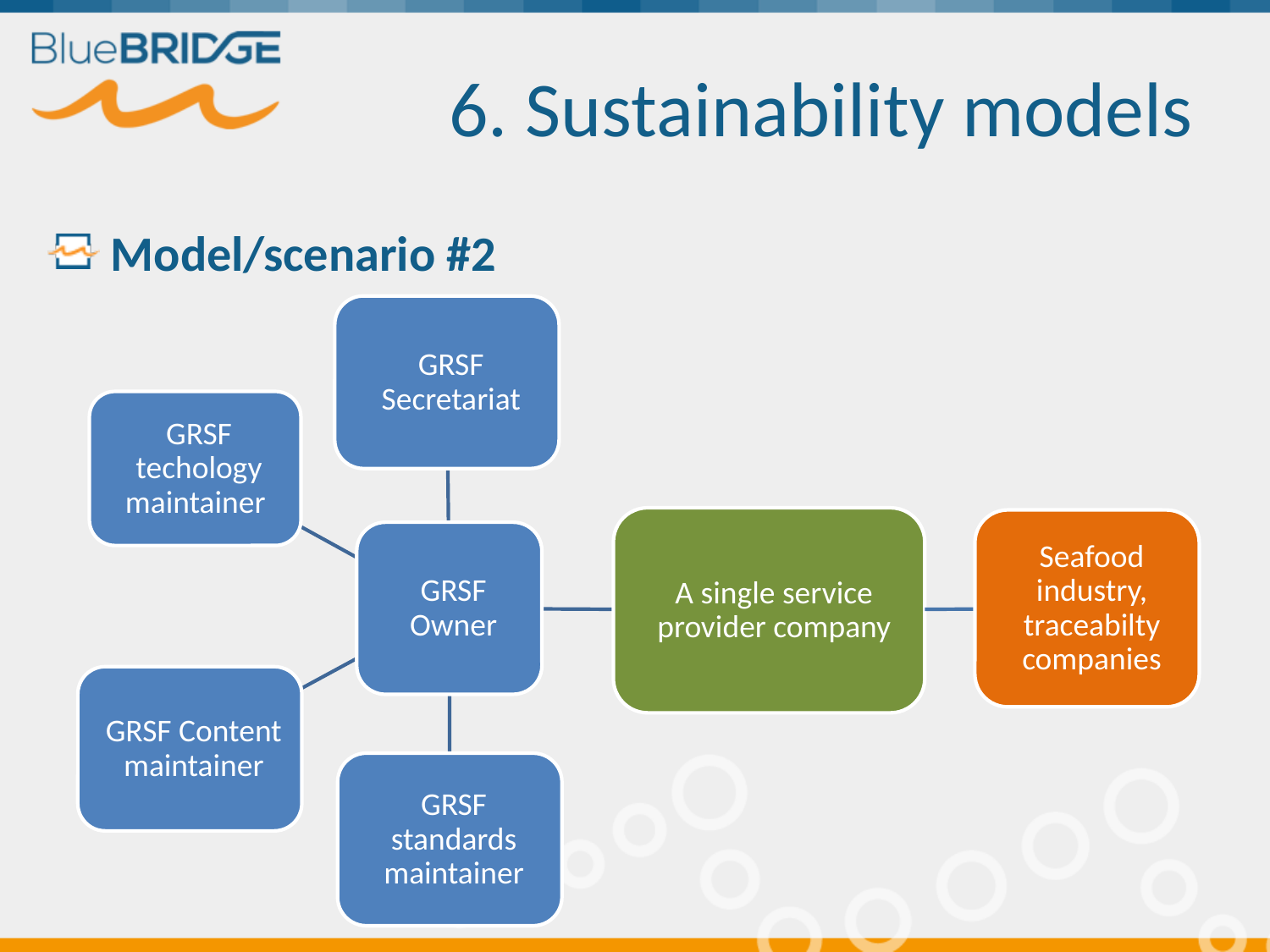

# 6. Sustainability models
 Model/scenario #2
GRSF Owner
GRSF Secretariat
A single service provider company
Seafood industry, traceabilty companies
GRSF standards maintainer
GRSF Content maintainer
GRSF techology maintainer